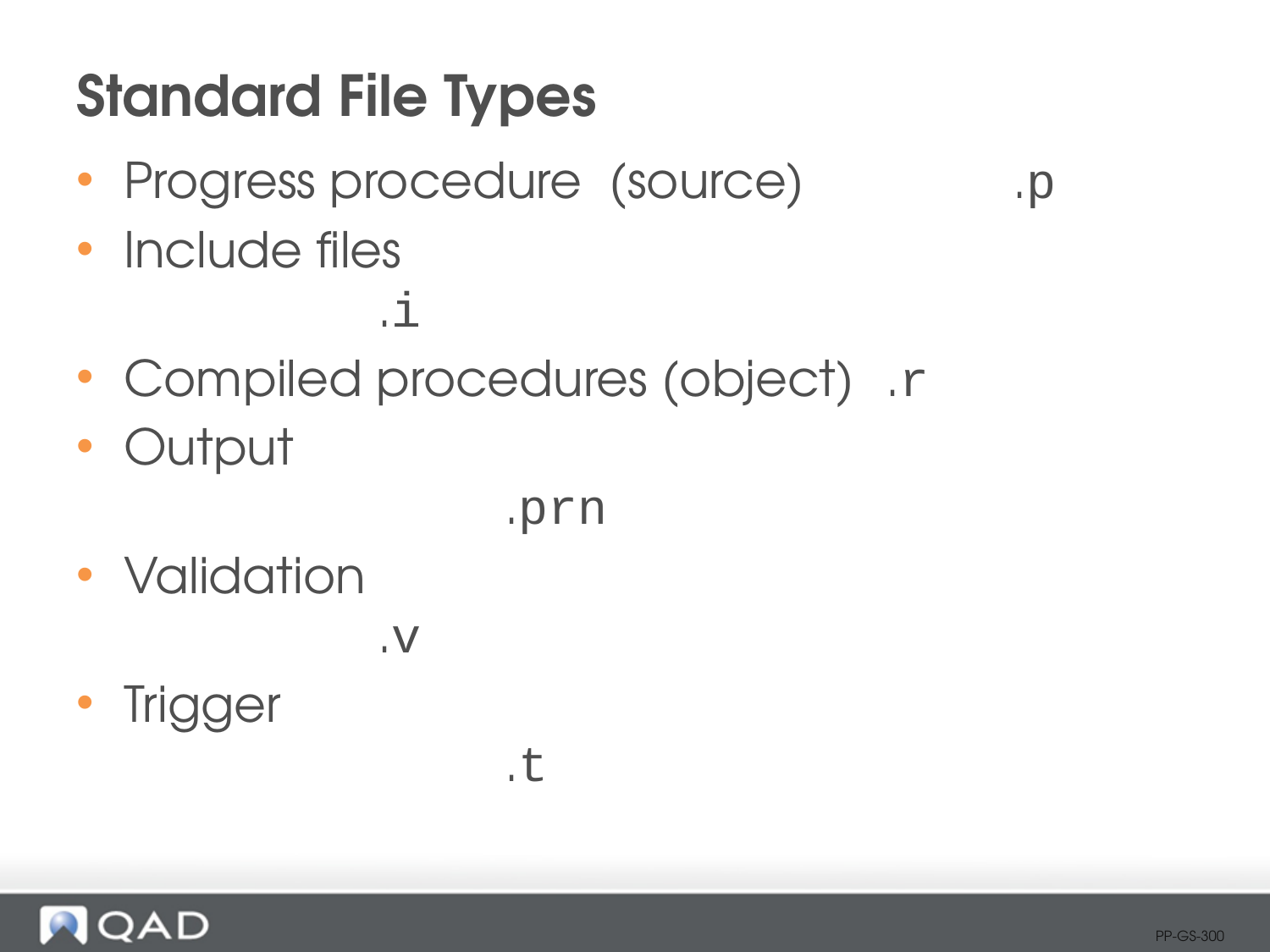

# Standard File Types
Progress procedure  (source)		.p
Include files								.i
Compiled procedures (object)	.r
Output										.prn
Validation									.v
Trigger										.t

PP-GS-300